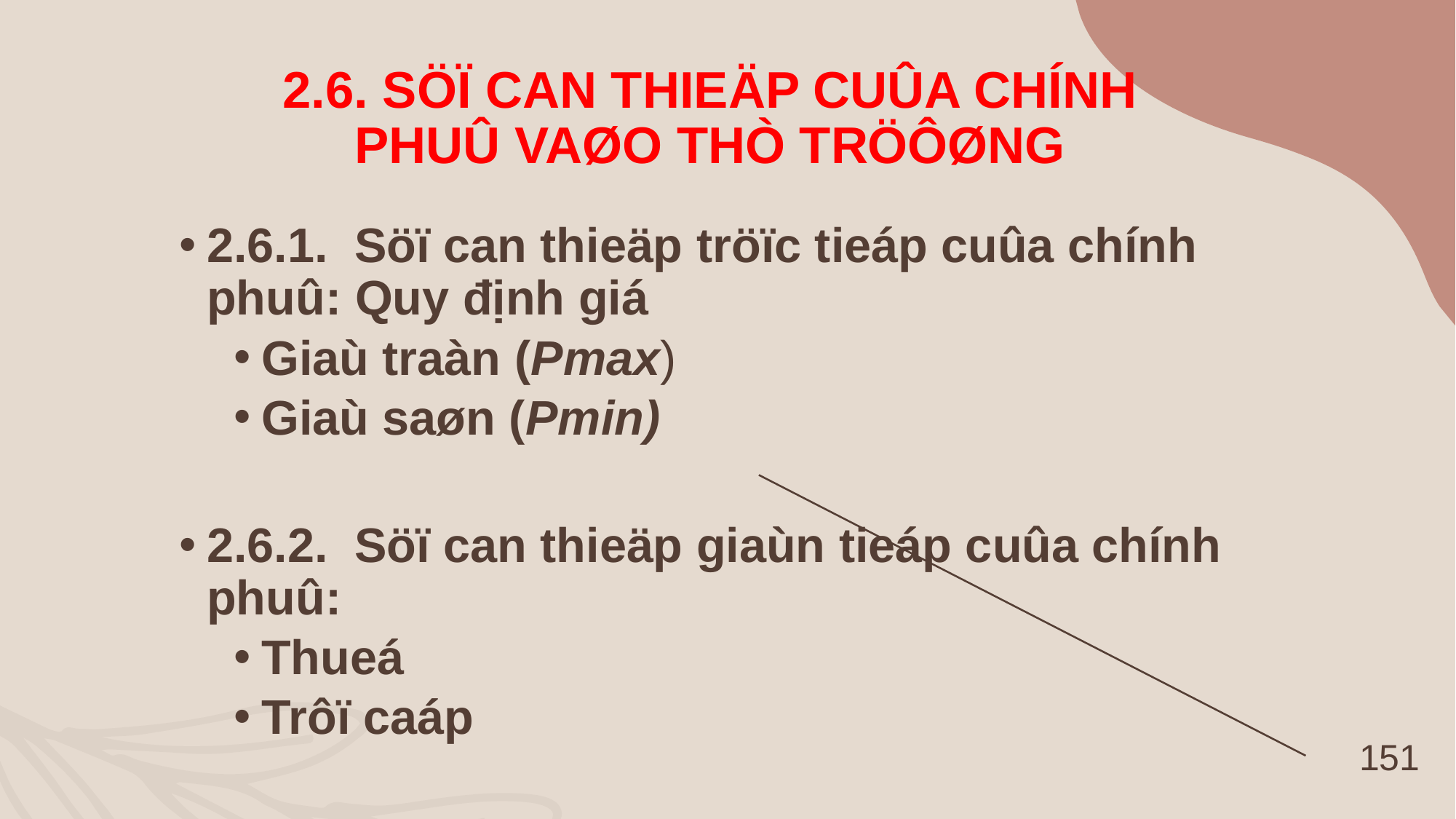

# 2.6. SÖÏ CAN THIEÄP CUÛA CHÍNH PHUÛ VAØO THÒ TRÖÔØNG
2.6.1.  Söï can thieäp tröïc tieáp cuûa chính phuû: Quy định giá
Giaù traàn (Pmax)
Giaù saøn (Pmin)

2.6.2.  Söï can thieäp giaùn tieáp cuûa chính phuû:
Thueá
Trôï caáp
151